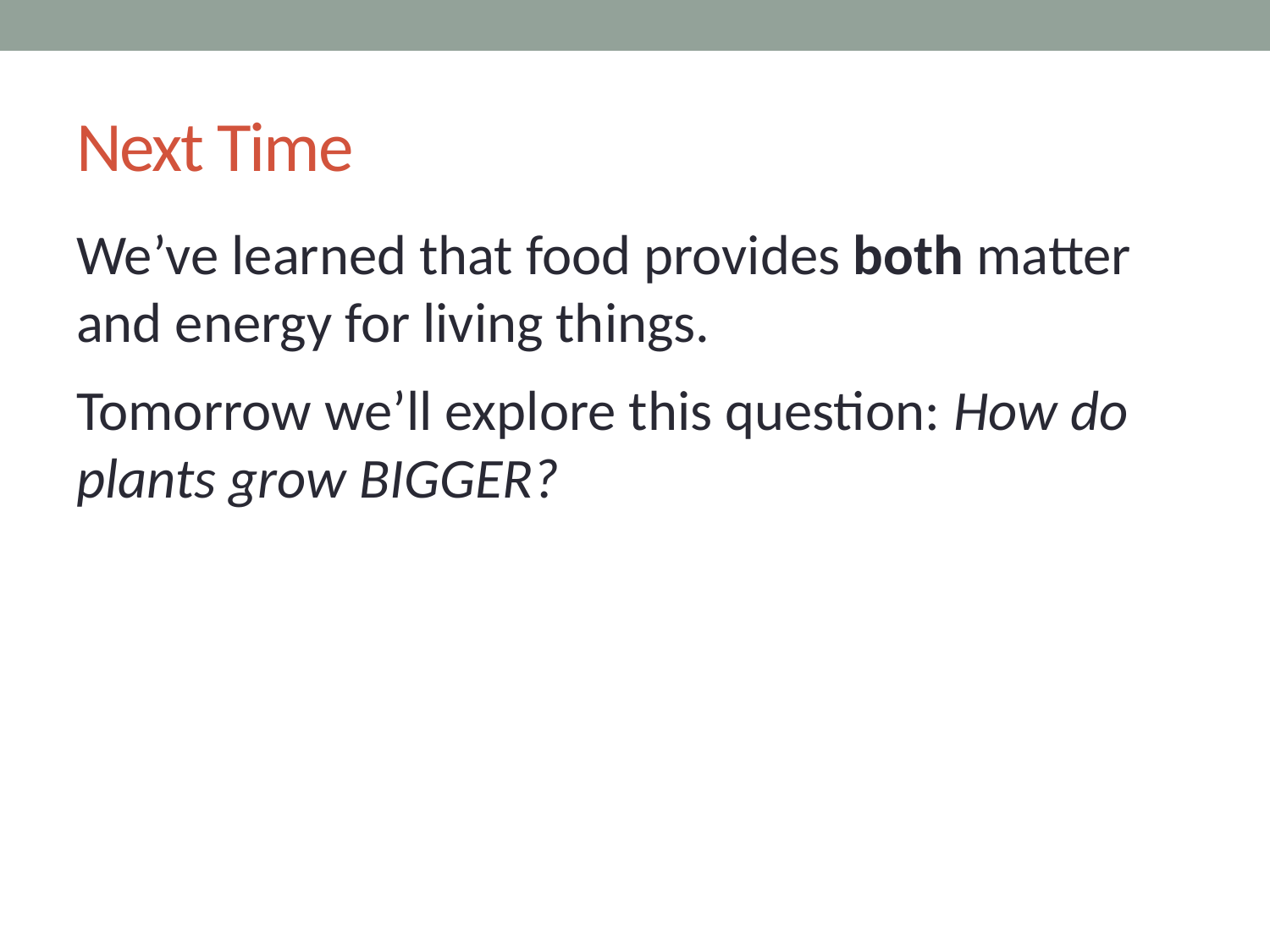

# Next Time
We’ve learned that food provides both matter and energy for living things.
Tomorrow we’ll explore this question: How do plants grow BIGGER?